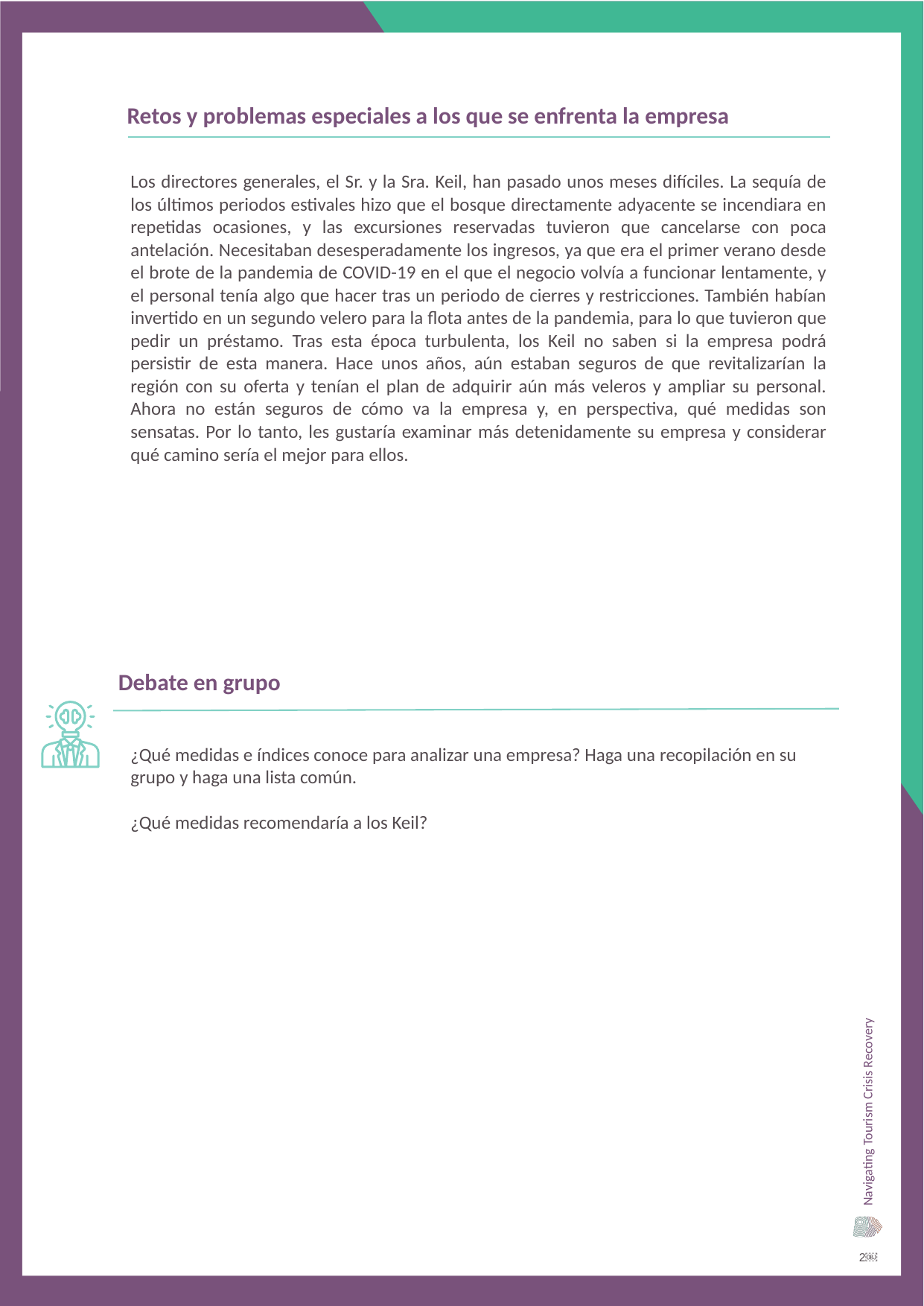

Retos y problemas especiales a los que se enfrenta la empresa
Los directores generales, el Sr. y la Sra. Keil, han pasado unos meses difíciles. La sequía de los últimos periodos estivales hizo que el bosque directamente adyacente se incendiara en repetidas ocasiones, y las excursiones reservadas tuvieron que cancelarse con poca antelación. Necesitaban desesperadamente los ingresos, ya que era el primer verano desde el brote de la pandemia de COVID-19 en el que el negocio volvía a funcionar lentamente, y el personal tenía algo que hacer tras un periodo de cierres y restricciones. También habían invertido en un segundo velero para la flota antes de la pandemia, para lo que tuvieron que pedir un préstamo. Tras esta época turbulenta, los Keil no saben si la empresa podrá persistir de esta manera. Hace unos años, aún estaban seguros de que revitalizarían la región con su oferta y tenían el plan de adquirir aún más veleros y ampliar su personal. Ahora no están seguros de cómo va la empresa y, en perspectiva, qué medidas son sensatas. Por lo tanto, les gustaría examinar más detenidamente su empresa y considerar qué camino sería el mejor para ellos.
Debate en grupo

¿Qué medidas e índices conoce para analizar una empresa? Haga una recopilación en su grupo y haga una lista común.

¿Qué medidas recomendaría a los Keil?